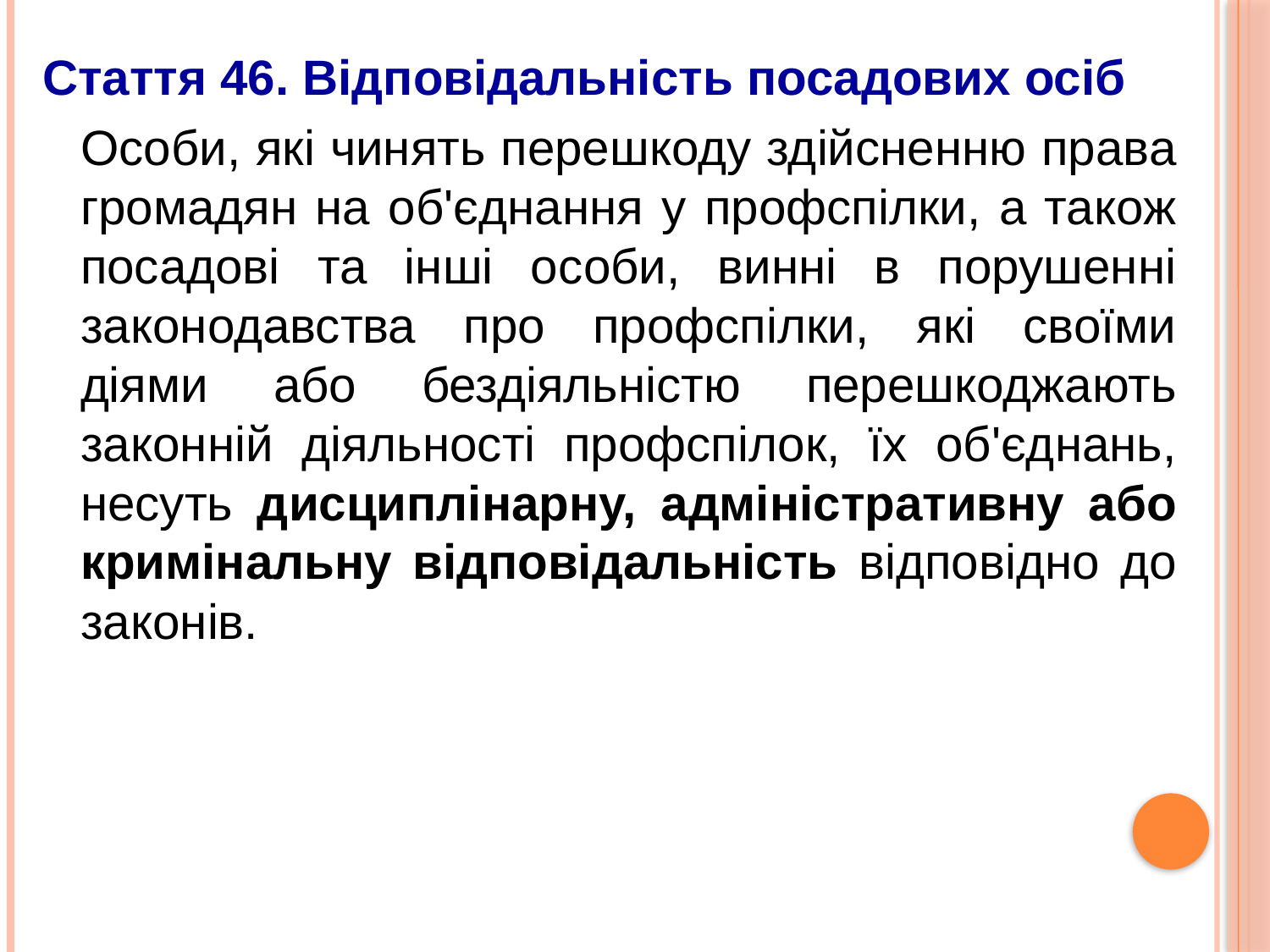

Стаття 46. Відповідальність посадових осіб
	Особи, які чинять перешкоду здійсненню права громадян на об'єднання у профспілки, а також посадові та інші особи, винні в порушенні законодавства про профспілки, які своїми діями або бездіяльністю перешкоджають законній діяльності профспілок, їх об'єднань, несуть дисциплінарну, адміністративну або кримінальну відповідальність відповідно до законів.